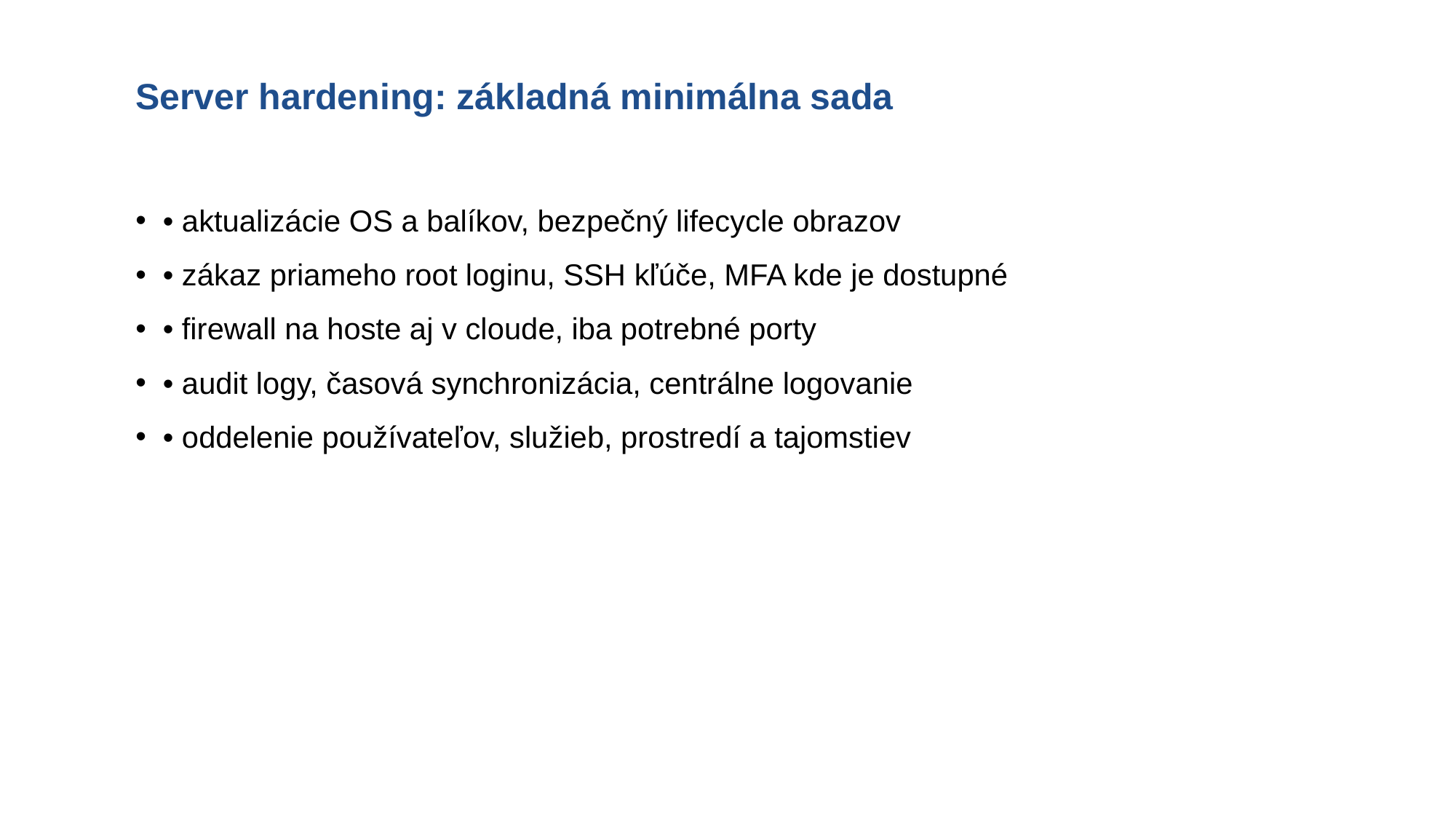

# Server hardening: základná minimálna sada
• aktualizácie OS a balíkov, bezpečný lifecycle obrazov
• zákaz priameho root loginu, SSH kľúče, MFA kde je dostupné
• firewall na hoste aj v cloude, iba potrebné porty
• audit logy, časová synchronizácia, centrálne logovanie
• oddelenie používateľov, služieb, prostredí a tajomstiev